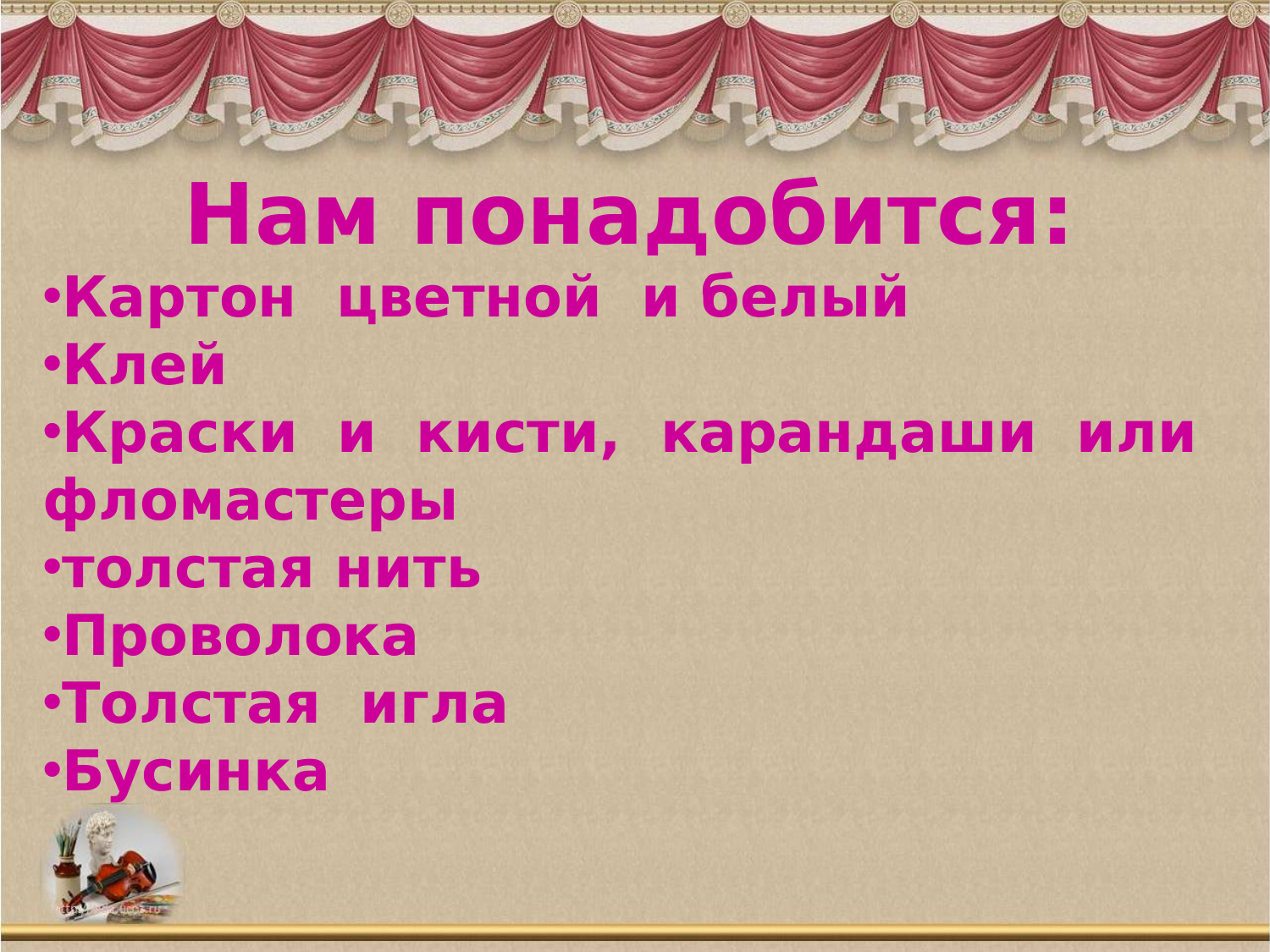

Нам понадобится:
Картон  цветной  и белый
Клей
Краски  и  кисти,  карандаши  или фломастеры
толстая нить
Проволока
Толстая  игла
Бусинка